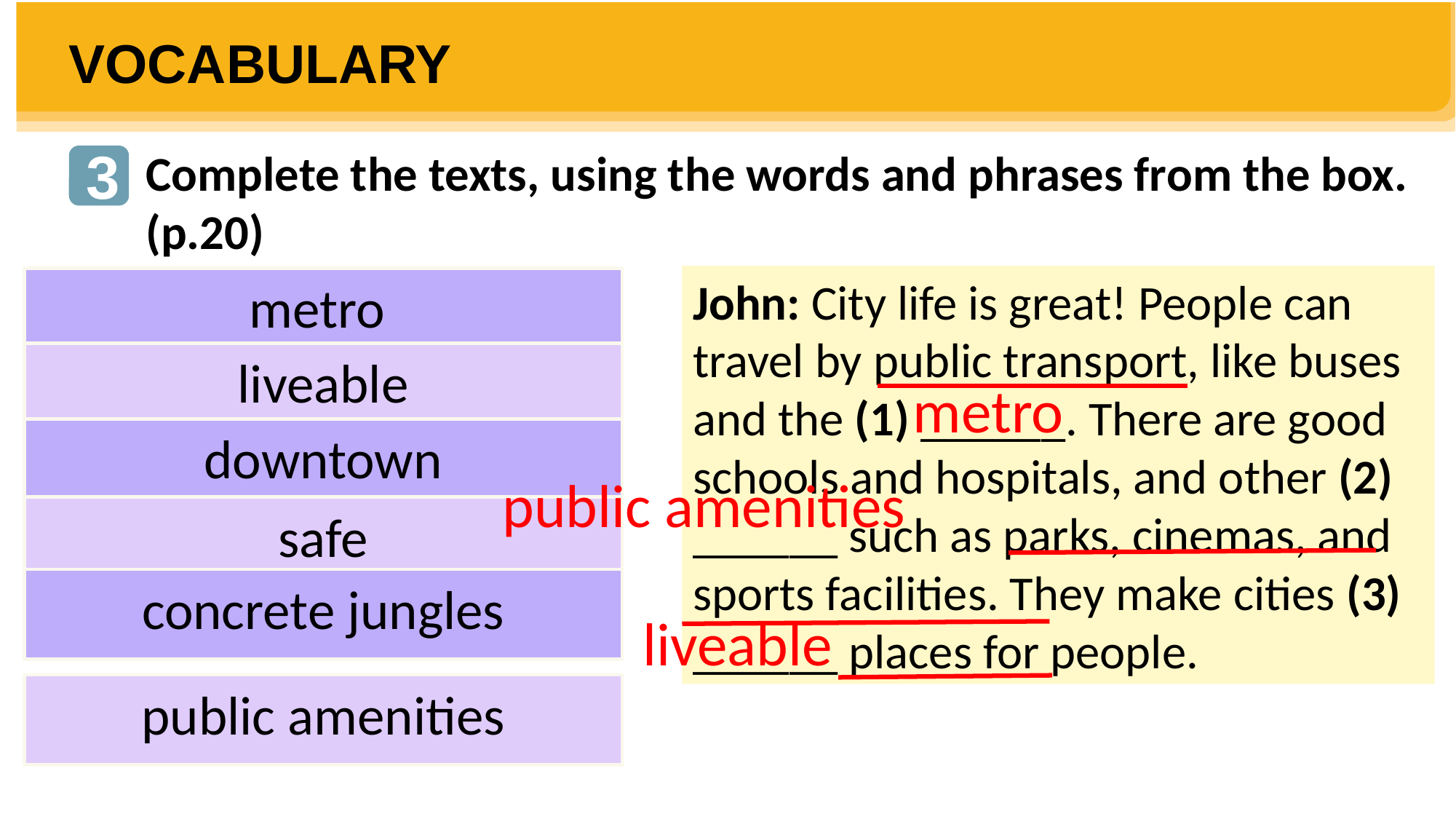

VOCABULARY
3
Complete the texts, using the words and phrases from the box. (p.20)

John: City life is great! People can travel by public transport, like buses and the (1) ______. There are good schools and hospitals, and other (2) ______ such as parks, cinemas, and sports facilities. They make cities (3) ______ places for people.
metro

liveable
metro
downtown
public amenities
safe
concrete jungles
liveable
public amenities